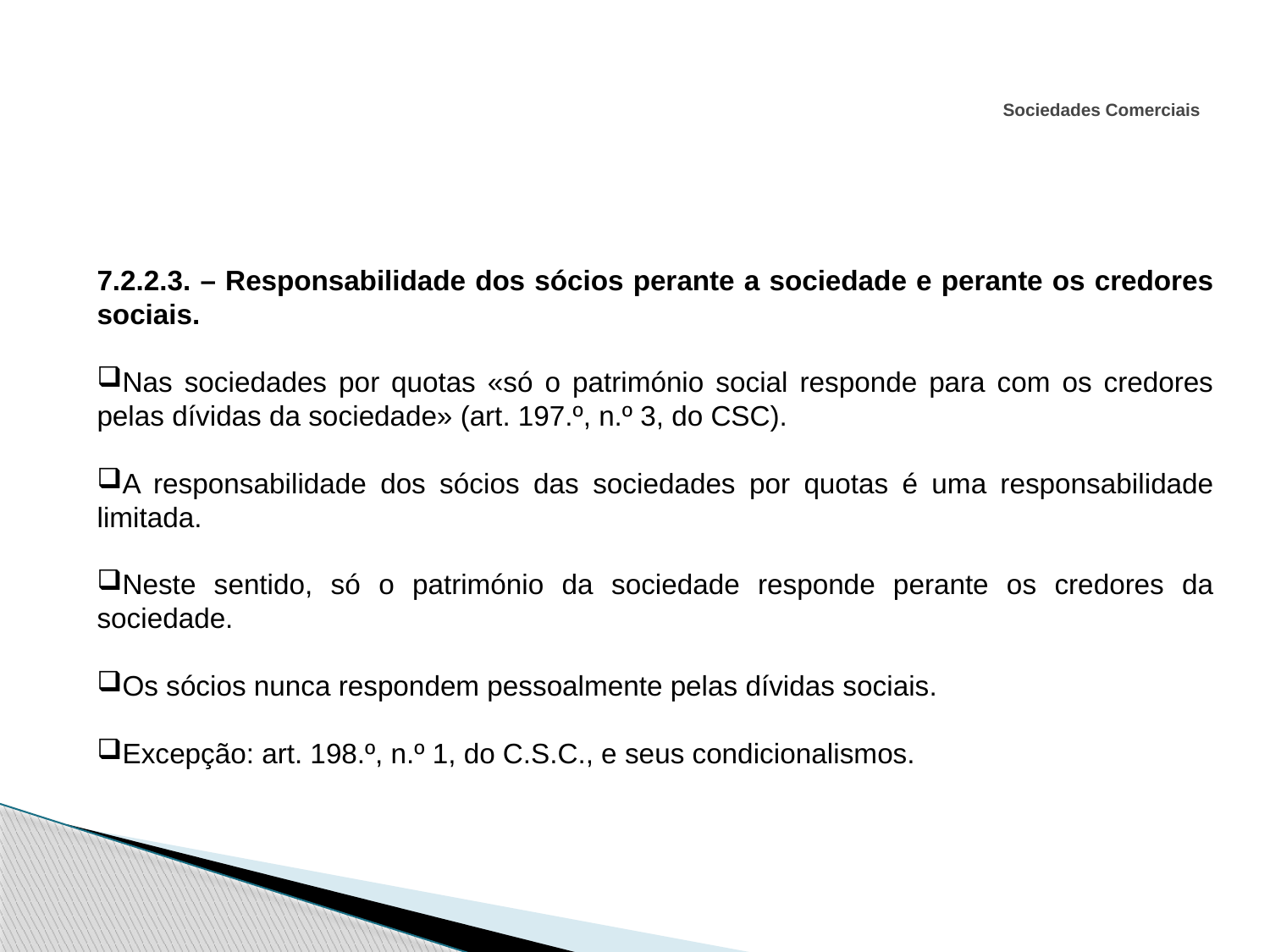

# Sociedades Comerciais

7.2.2.3. – Responsabilidade dos sócios perante a sociedade e perante os credores sociais.

Nas sociedades por quotas «só o património social responde para com os credores pelas dívidas da sociedade» (art. 197.º, n.º 3, do CSC).

A responsabilidade dos sócios das sociedades por quotas é uma responsabilidade limitada.

Neste sentido, só o património da sociedade responde perante os credores da sociedade.

Os sócios nunca respondem pessoalmente pelas dívidas sociais.

Excepção: art. 198.º, n.º 1, do C.S.C., e seus condicionalismos.